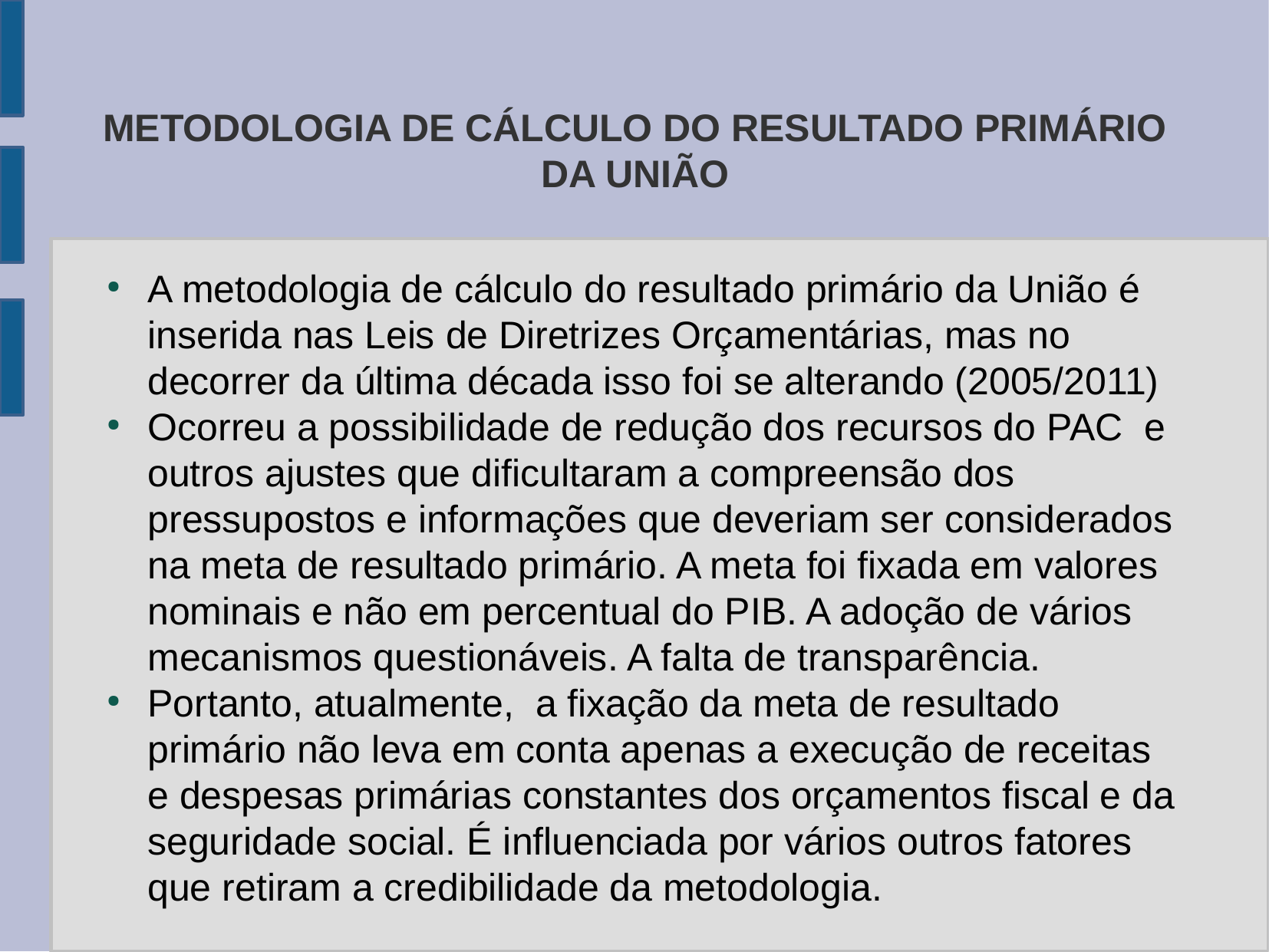

METODOLOGIA DE CÁLCULO DO RESULTADO PRIMÁRIO DA UNIÃO
A metodologia de cálculo do resultado primário da União é inserida nas Leis de Diretrizes Orçamentárias, mas no decorrer da última década isso foi se alterando (2005/2011)
Ocorreu a possibilidade de redução dos recursos do PAC  e outros ajustes que dificultaram a compreensão dos pressupostos e informações que deveriam ser considerados na meta de resultado primário. A meta foi fixada em valores nominais e não em percentual do PIB. A adoção de vários mecanismos questionáveis. A falta de transparência.
Portanto, atualmente,  a fixação da meta de resultado primário não leva em conta apenas a execução de receitas e despesas primárias constantes dos orçamentos fiscal e da seguridade social. É influenciada por vários outros fatores que retiram a credibilidade da metodologia.